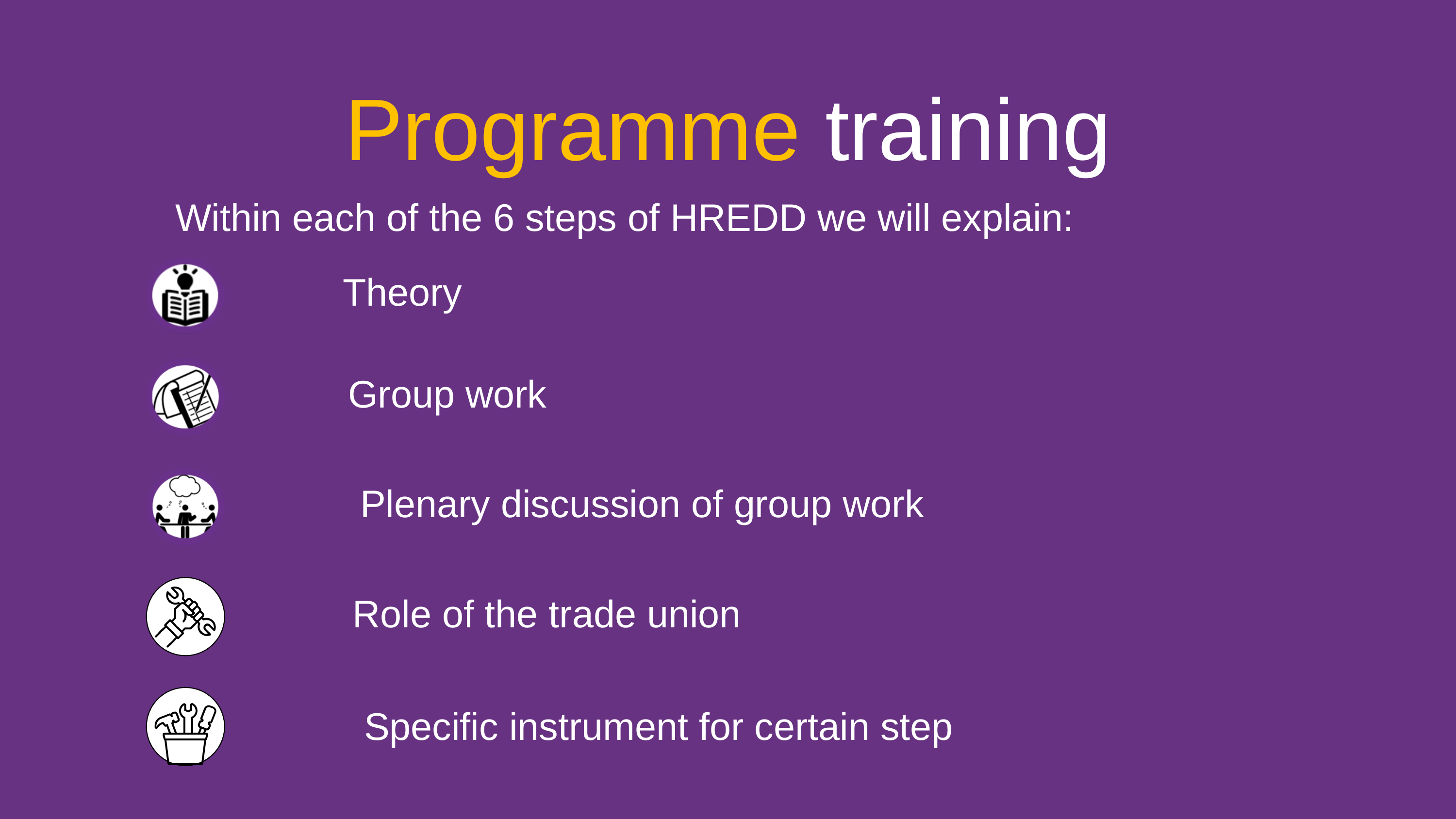

Programme training
Within each of the 6 steps of HREDD we will explain:

Theory

Group work

Plenary discussion of group work

Role of the trade union

Specific instrument for certain step